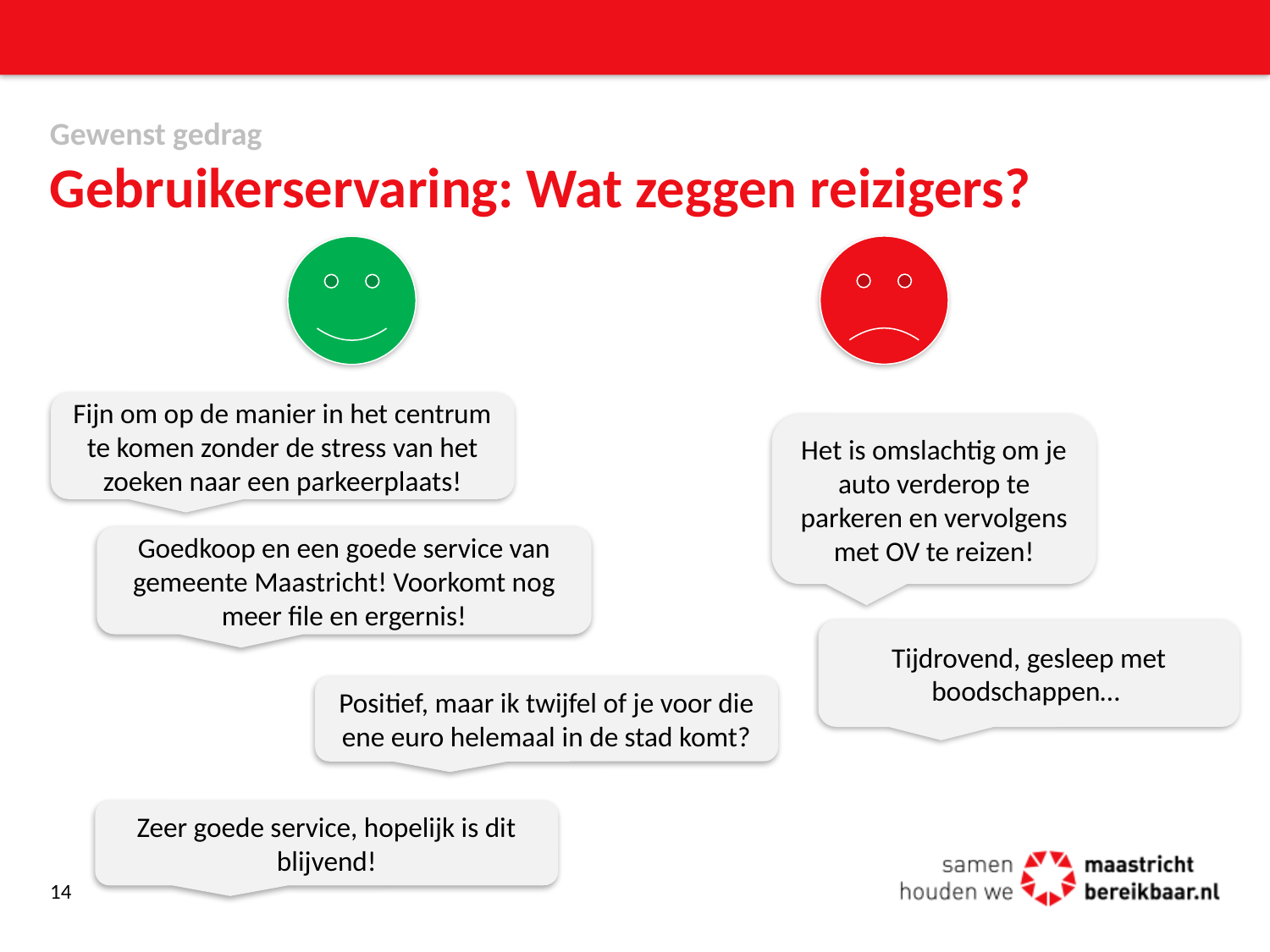

# Gewenst gedrag Gebruikerservaring: Wat zeggen reizigers?

Fijn om op de manier in het centrum te komen zonder de stress van het zoeken naar een parkeerplaats!
Het is omslachtig om je auto verderop te parkeren en vervolgens met OV te reizen!
Goedkoop en een goede service van gemeente Maastricht! Voorkomt nog meer file en ergernis!
Tijdrovend, gesleep met boodschappen…
Positief, maar ik twijfel of je voor die ene euro helemaal in de stad komt?
Zeer goede service, hopelijk is dit blijvend!
14